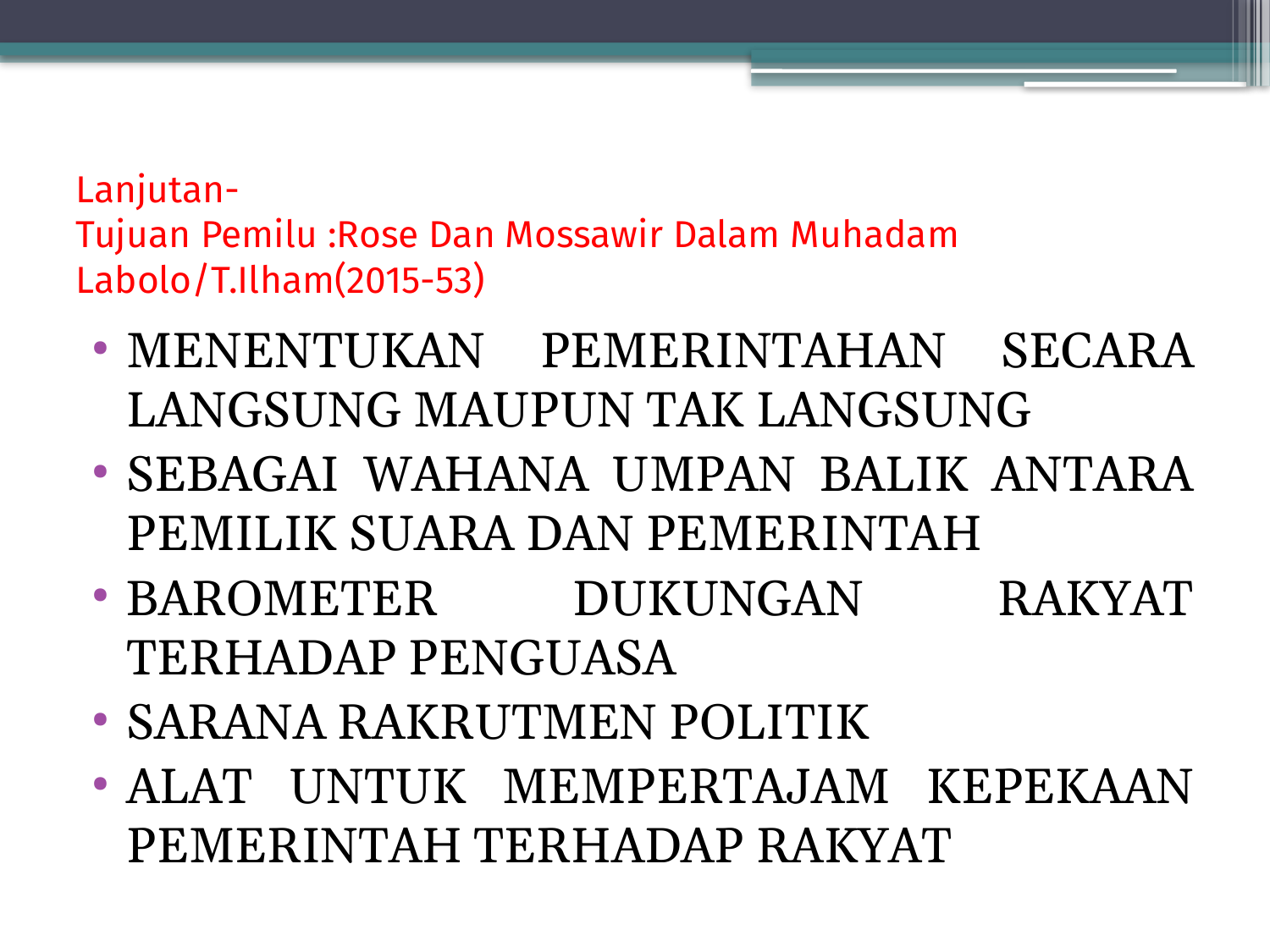

# Lanjutan- Tujuan Pemilu :Rose Dan Mossawir Dalam Muhadam Labolo/T.Ilham(2015-53)
MENENTUKAN PEMERINTAHAN SECARA LANGSUNG MAUPUN TAK LANGSUNG
SEBAGAI WAHANA UMPAN BALIK ANTARA PEMILIK SUARA DAN PEMERINTAH
BAROMETER DUKUNGAN RAKYAT TERHADAP PENGUASA
SARANA RAKRUTMEN POLITIK
ALAT UNTUK MEMPERTAJAM KEPEKAAN PEMERINTAH TERHADAP RAKYAT